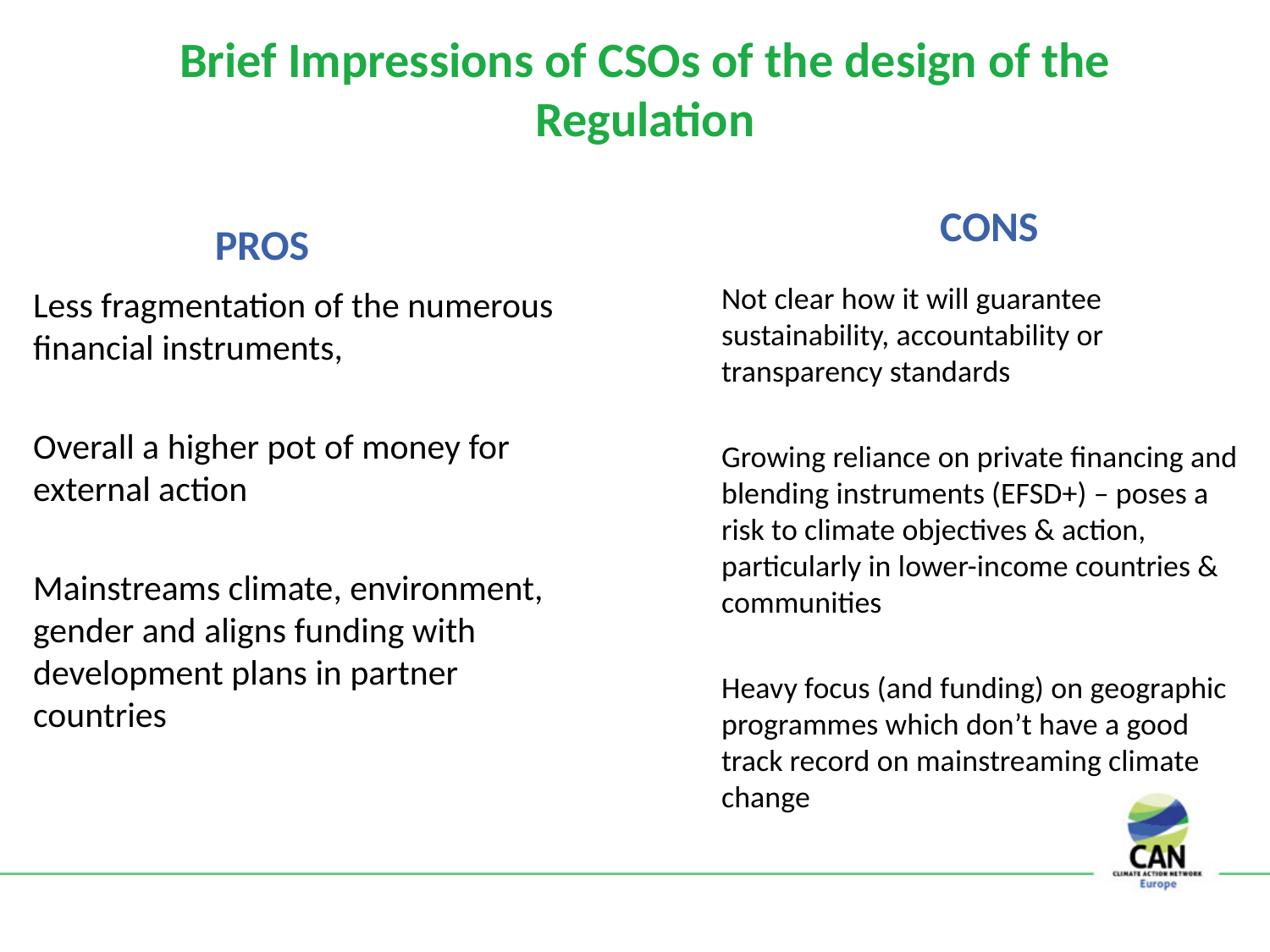

# Brief Impressions of CSOs of the design of the Regulation
CONS
PROS
Not clear how it will guarantee sustainability, accountability or transparency standards

Growing reliance on private financing and  blending instruments (EFSD+) – poses a risk to climate objectives & action, particularly in lower-income countries & communities

Heavy focus (and funding) on geographic programmes which don’t have a good track record on mainstreaming climate change

Less fragmentation of the numerous financial instruments,

Overall a higher pot of money for external action

Mainstreams climate, environment, gender and aligns funding with development plans in partner countries